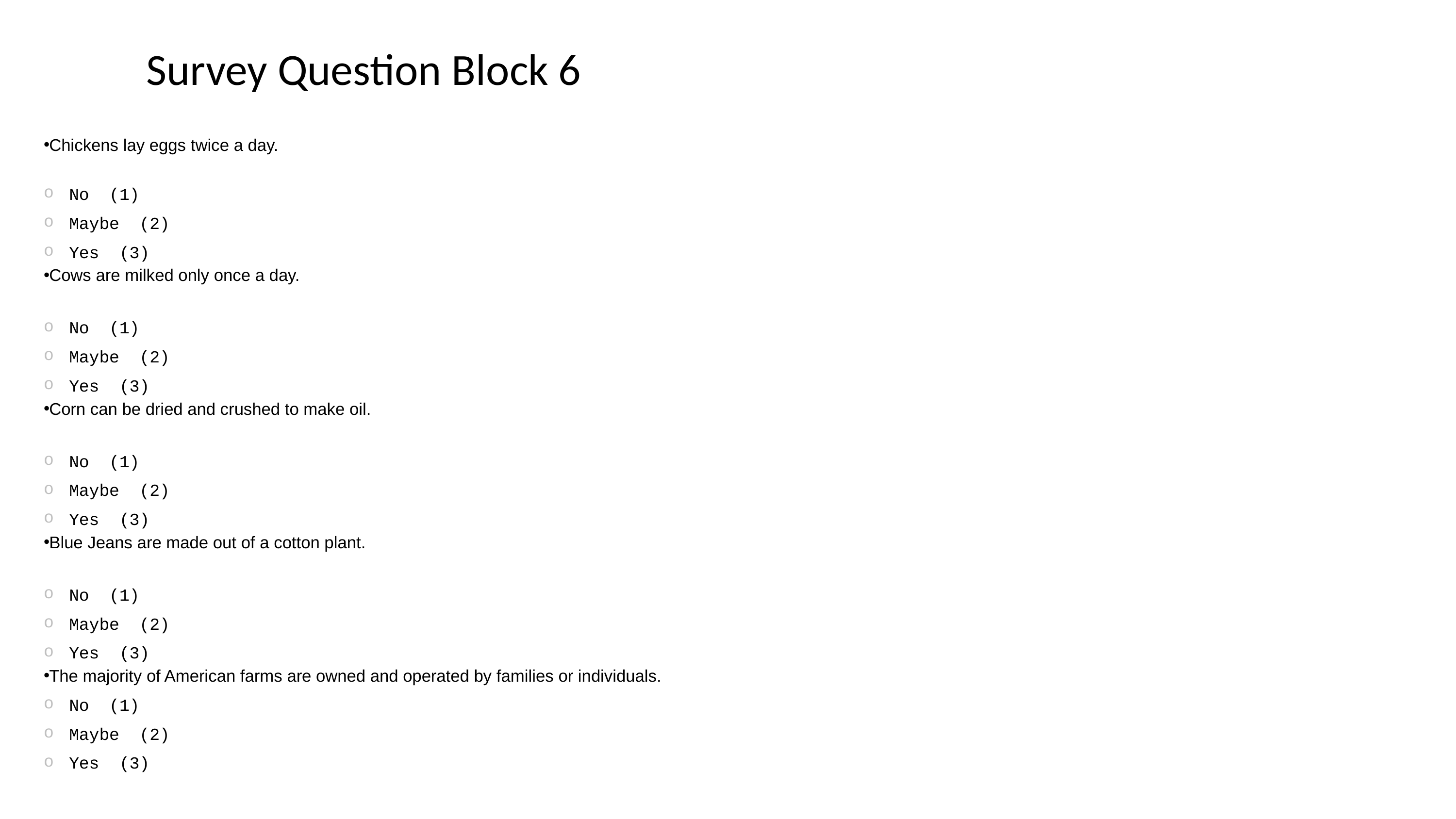

# Survey Question Block 6
Chickens lay eggs twice a day.
No  (1)
Maybe  (2)
Yes  (3)
Cows are milked only once a day.
No  (1)
Maybe  (2)
Yes  (3)
Corn can be dried and crushed to make oil.
No  (1)
Maybe  (2)
Yes  (3)
Blue Jeans are made out of a cotton plant.
No  (1)
Maybe  (2)
Yes  (3)
The majority of American farms are owned and operated by families or individuals.
No  (1)
Maybe  (2)
Yes  (3)